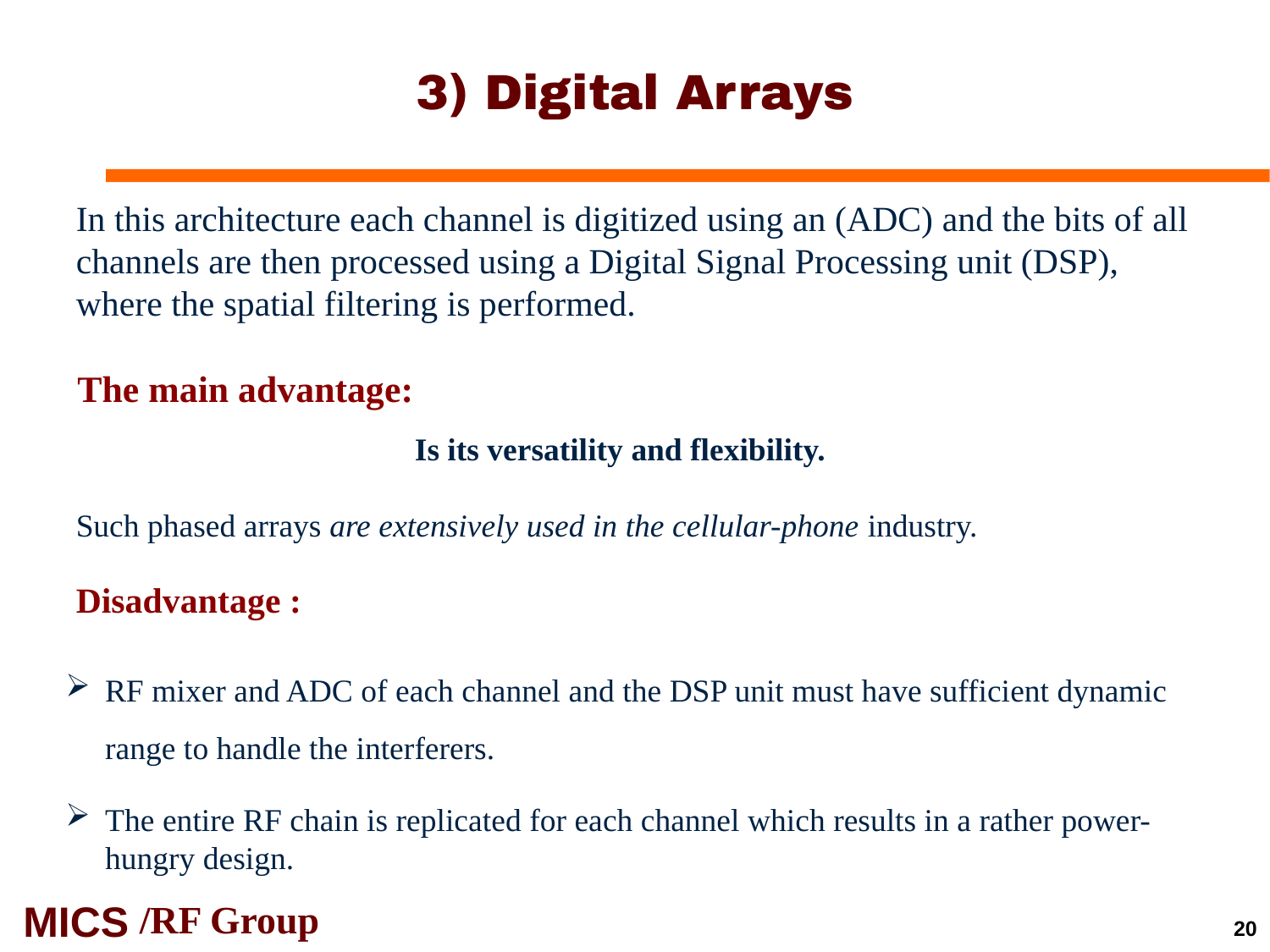

# 3) Digital Arrays
In this architecture each channel is digitized using an (ADC) and the bits of all channels are then processed using a Digital Signal Processing unit (DSP), where the spatial filtering is performed.
The main advantage:
Is its versatility and flexibility.

Such phased arrays are extensively used in the cellular-phone industry.
Disadvantage :
RF mixer and ADC of each channel and the DSP unit must have sufficient dynamic range to handle the interferers.

The entire RF chain is replicated for each channel which results in a rather power-hungry design.
/RF Group
20